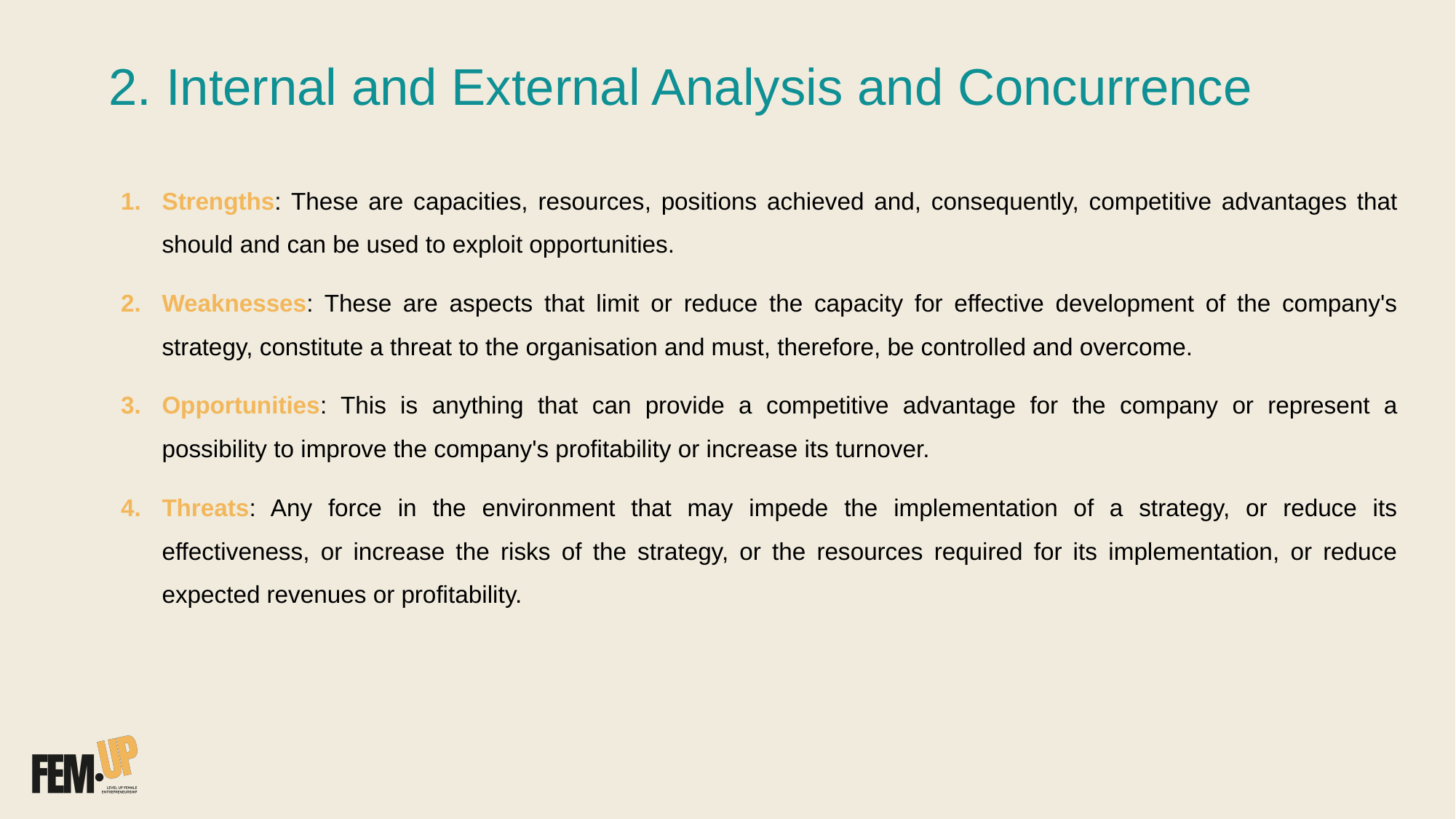

# 2. Internal and External Analysis and Concurrence
Strengths: These are capacities, resources, positions achieved and, consequently, competitive advantages that should and can be used to exploit opportunities.
Weaknesses: These are aspects that limit or reduce the capacity for effective development of the company's strategy, constitute a threat to the organisation and must, therefore, be controlled and overcome.
Opportunities: This is anything that can provide a competitive advantage for the company or represent a possibility to improve the company's profitability or increase its turnover.
Threats: Any force in the environment that may impede the implementation of a strategy, or reduce its effectiveness, or increase the risks of the strategy, or the resources required for its implementation, or reduce expected revenues or profitability.